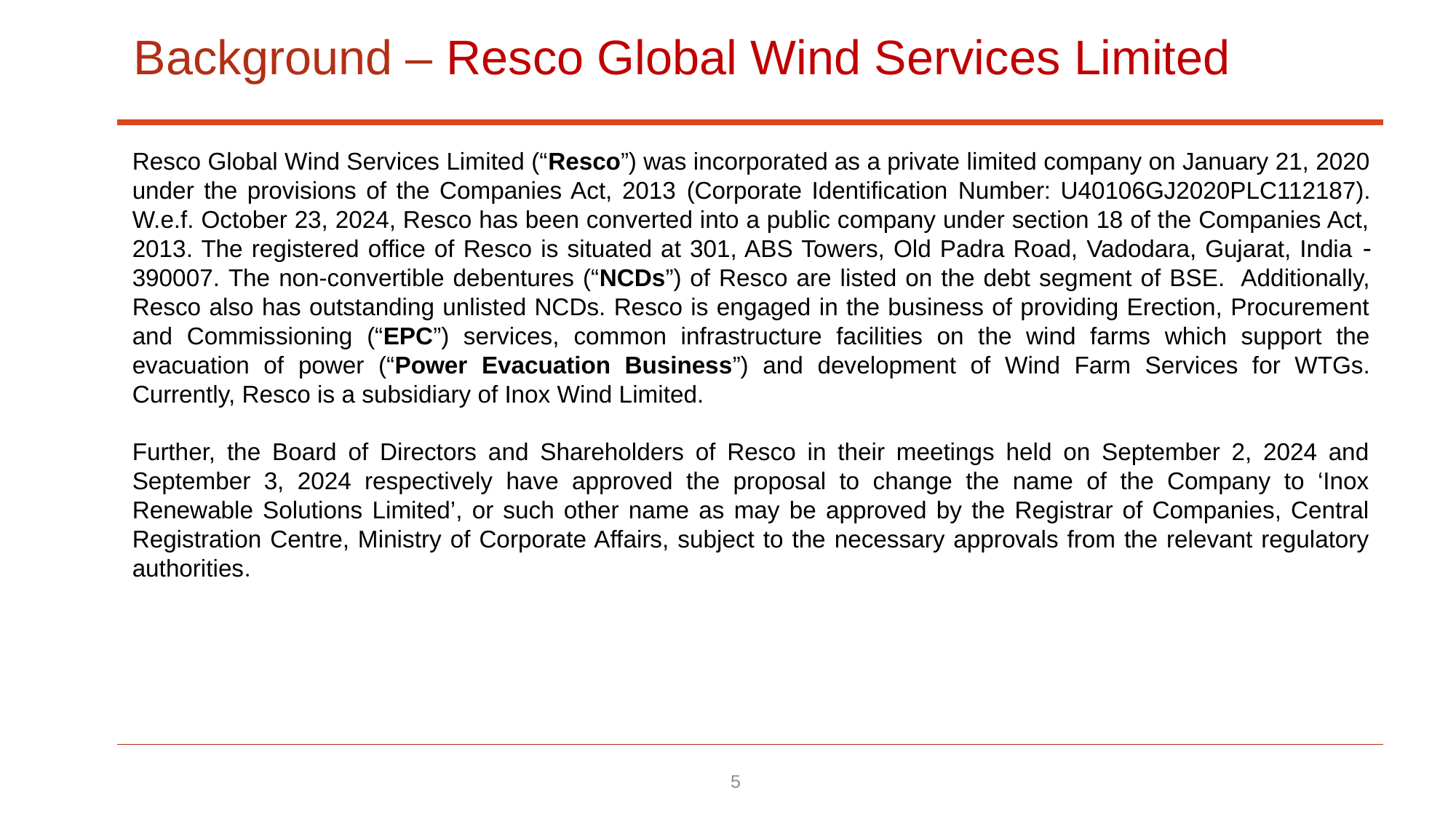

# Background – Resco Global Wind Services Limited
Resco Global Wind Services Limited (“Resco”) was incorporated as a private limited company on January 21, 2020 under the provisions of the Companies Act, 2013 (Corporate Identification Number: U40106GJ2020PLC112187). W.e.f. October 23, 2024, Resco has been converted into a public company under section 18 of the Companies Act, 2013. The registered office of Resco is situated at 301, ABS Towers, Old Padra Road, Vadodara, Gujarat, India − 390007. The non-convertible debentures (“NCDs”) of Resco are listed on the debt segment of BSE.  Additionally, Resco also has outstanding unlisted NCDs. Resco is engaged in the business of providing Erection, Procurement and Commissioning (“EPC”) services, common infrastructure facilities on the wind farms which support the evacuation of power (“Power Evacuation Business”) and development of Wind Farm Services for WTGs. Currently, Resco is a subsidiary of Inox Wind Limited.

Further, the Board of Directors and Shareholders of Resco in their meetings held on September 2, 2024 and September 3, 2024 respectively have approved the proposal to change the name of the Company to ‘Inox Renewable Solutions Limited’, or such other name as may be approved by the Registrar of Companies, Central Registration Centre, Ministry of Corporate Affairs, subject to the necessary approvals from the relevant regulatory authorities.
5